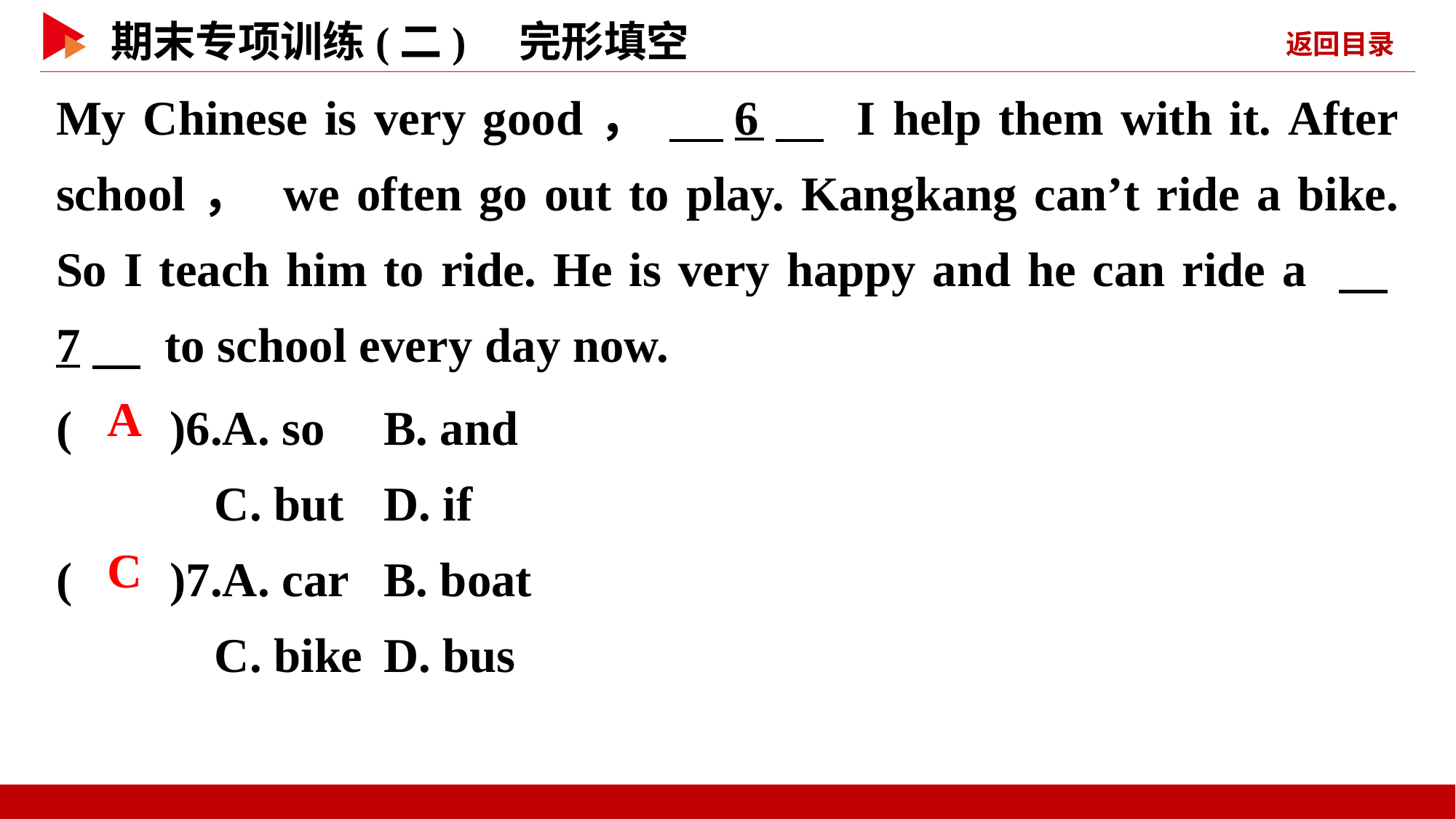

My Chinese is very good， 　6　 I help them with it. After school， we often go out to play. Kangkang can’t ride a bike. So I teach him to ride. He is very happy and he can ride a 　7　 to school every day now.
(        )6.A. so	B. and
             C. but	D. if
(        )7.A. car	B. boat
             C. bike	D. bus
   A
   C